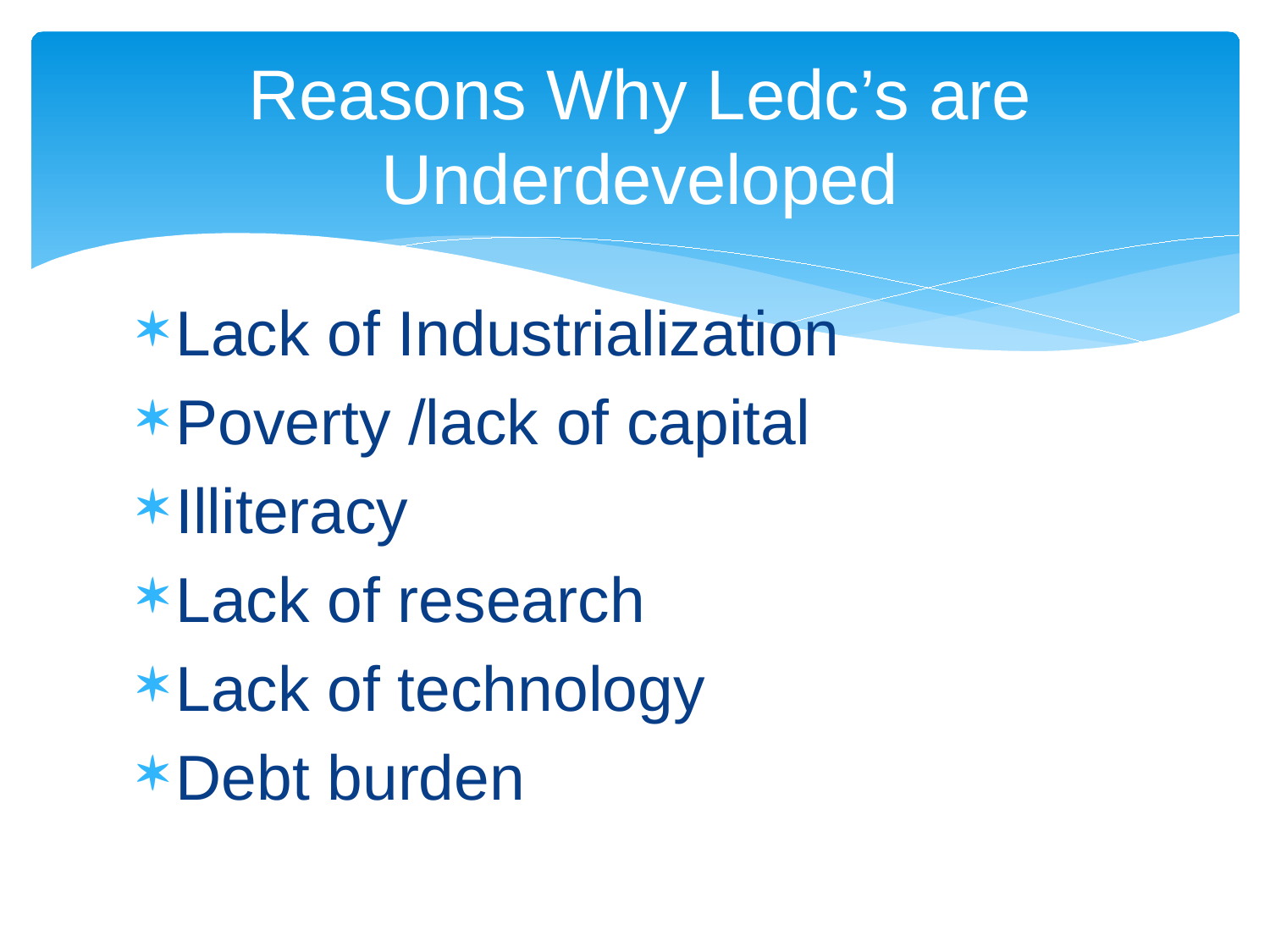

# Reasons Why Ledc’s are Underdeveloped
Lack of Industrialization
Poverty /lack of capital
Illiteracy
Lack of research
Lack of technology
Debt burden